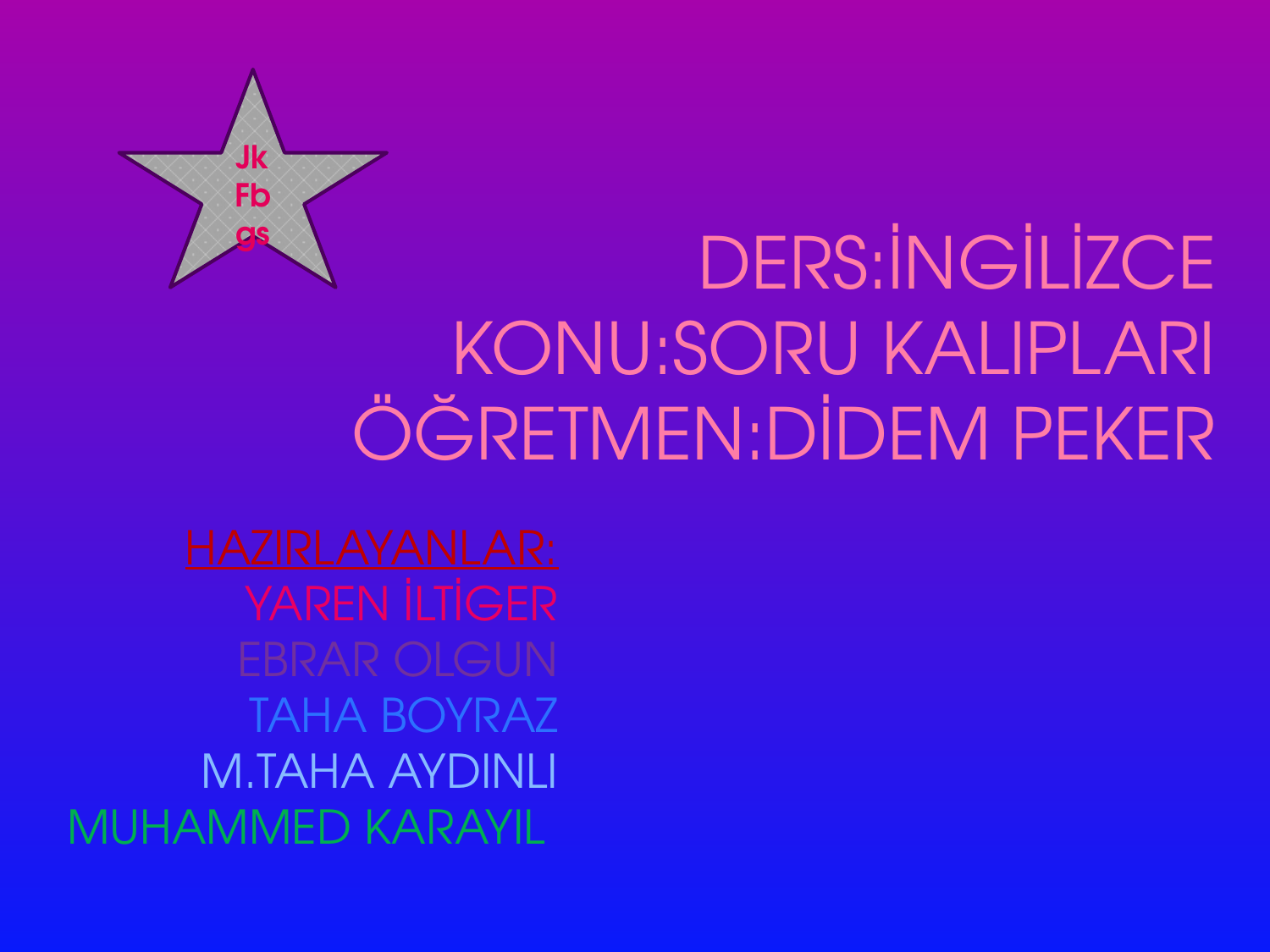

Jk
Fb
gs
# DERS:İNGİLİZCE KONU:SORU KALIPLARI ÖĞRETMEN:DİDEM PEKER

HAZIRLAYANLAR:
YAREN İLTİGER
EBRAR OLGUN
TAHA BOYRAZ
M.TAHA AYDINLI
MUHAMMED KARAYIL